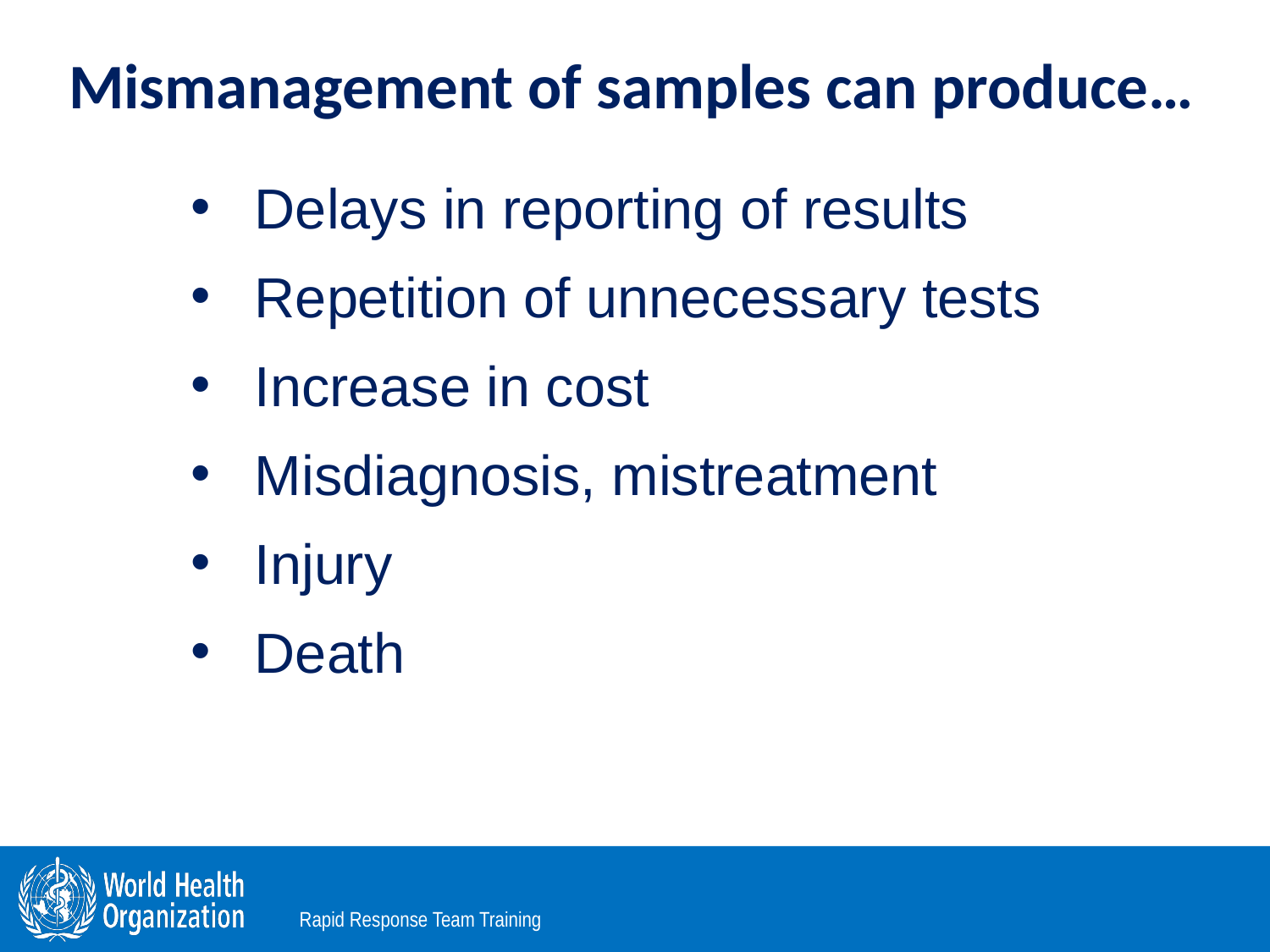

# Mismanagement of samples can produce…
Delays in reporting of results
Repetition of unnecessary tests
Increase in cost
Misdiagnosis, mistreatment
Injury
Death